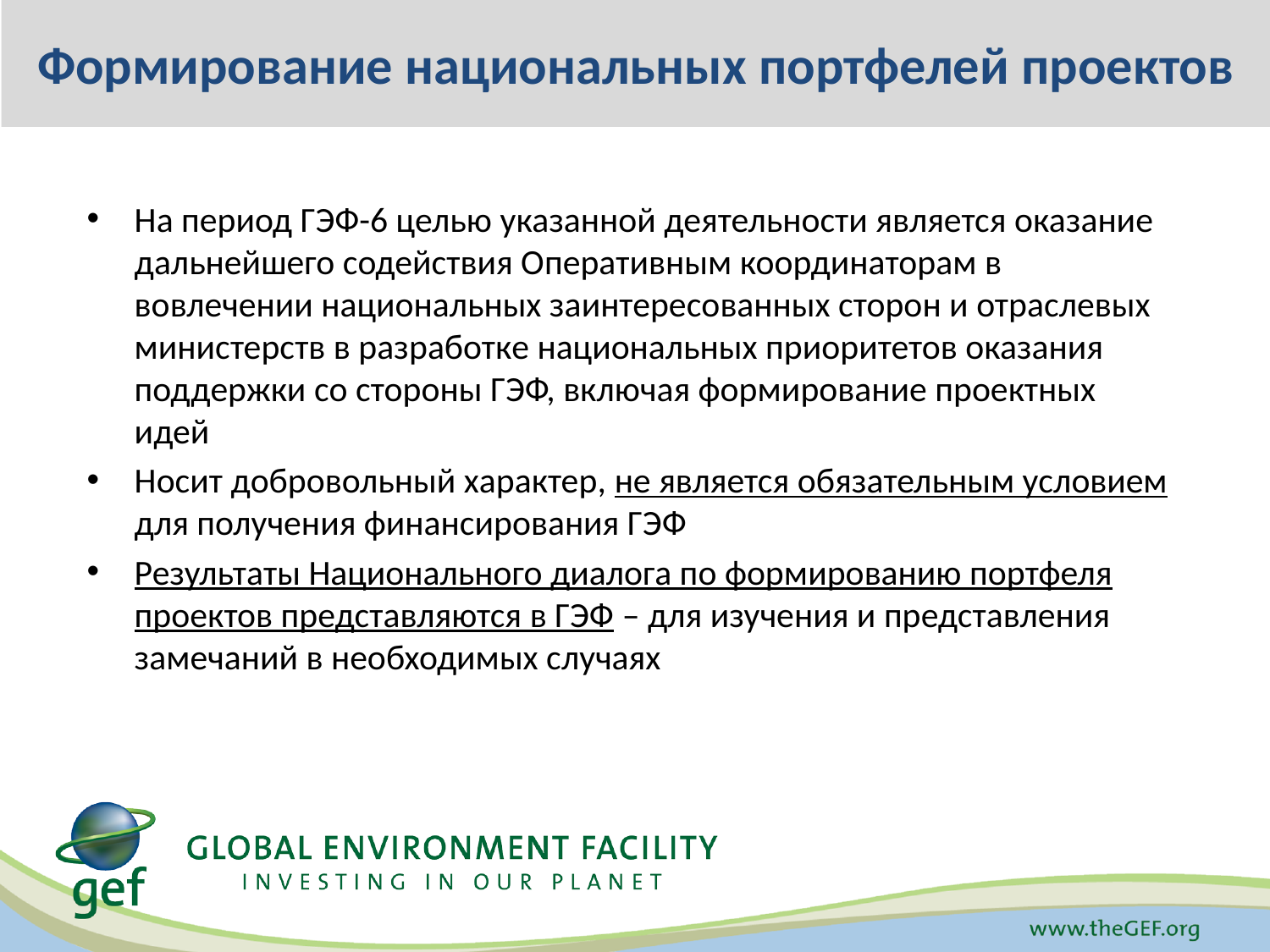

# Формирование национальных портфелей проектов
На период ГЭФ-6 целью указанной деятельности является оказание дальнейшего содействия Оперативным координаторам в вовлечении национальных заинтересованных сторон и отраслевых министерств в разработке национальных приоритетов оказания поддержки со стороны ГЭФ, включая формирование проектных идей
Носит добровольный характер, не является обязательным условием для получения финансирования ГЭФ
Результаты Национального диалога по формированию портфеля проектов представляются в ГЭФ – для изучения и представления замечаний в необходимых случаях